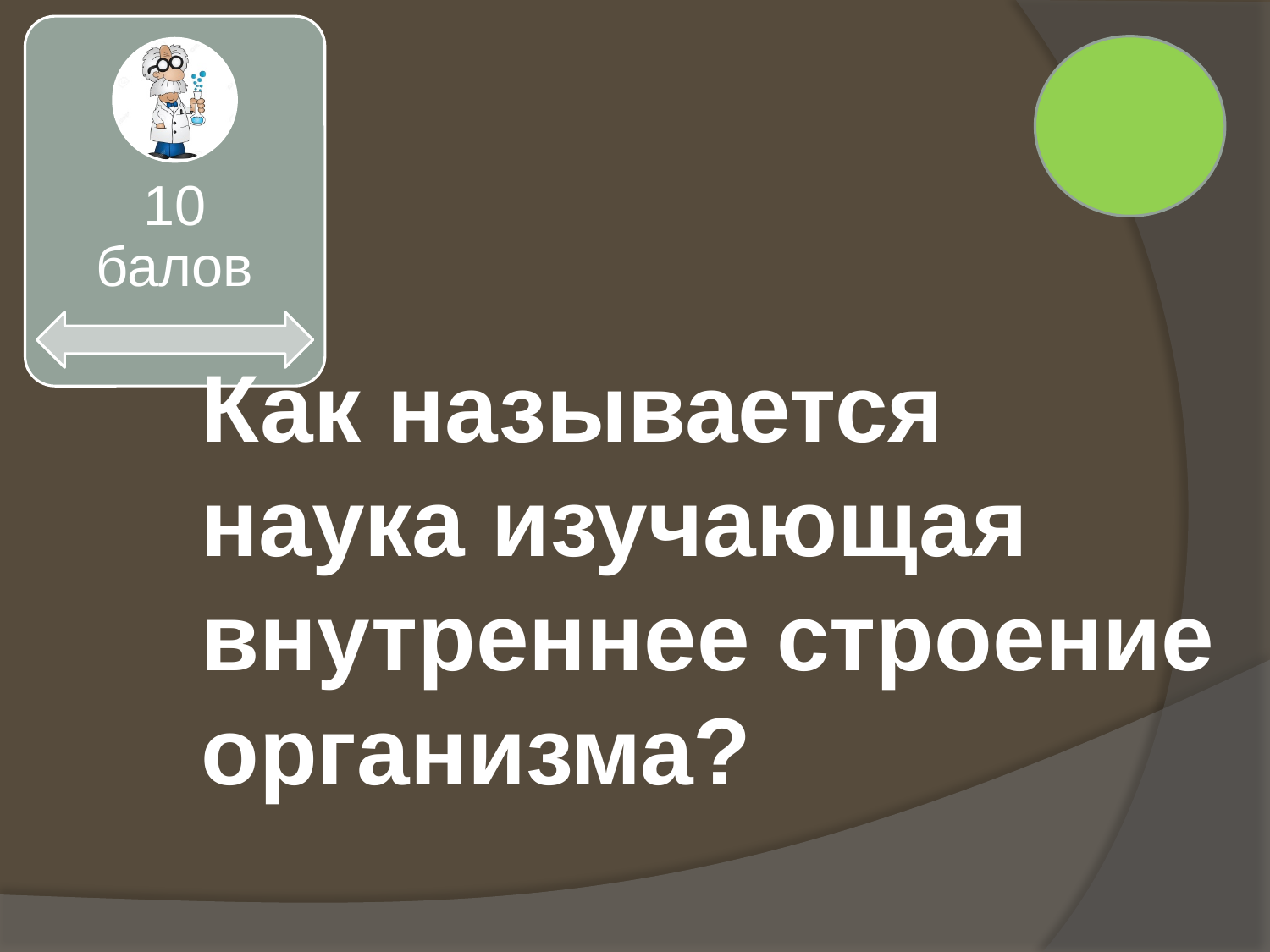

10 балов

# Как называется наука изучающая внутреннее строение организма?